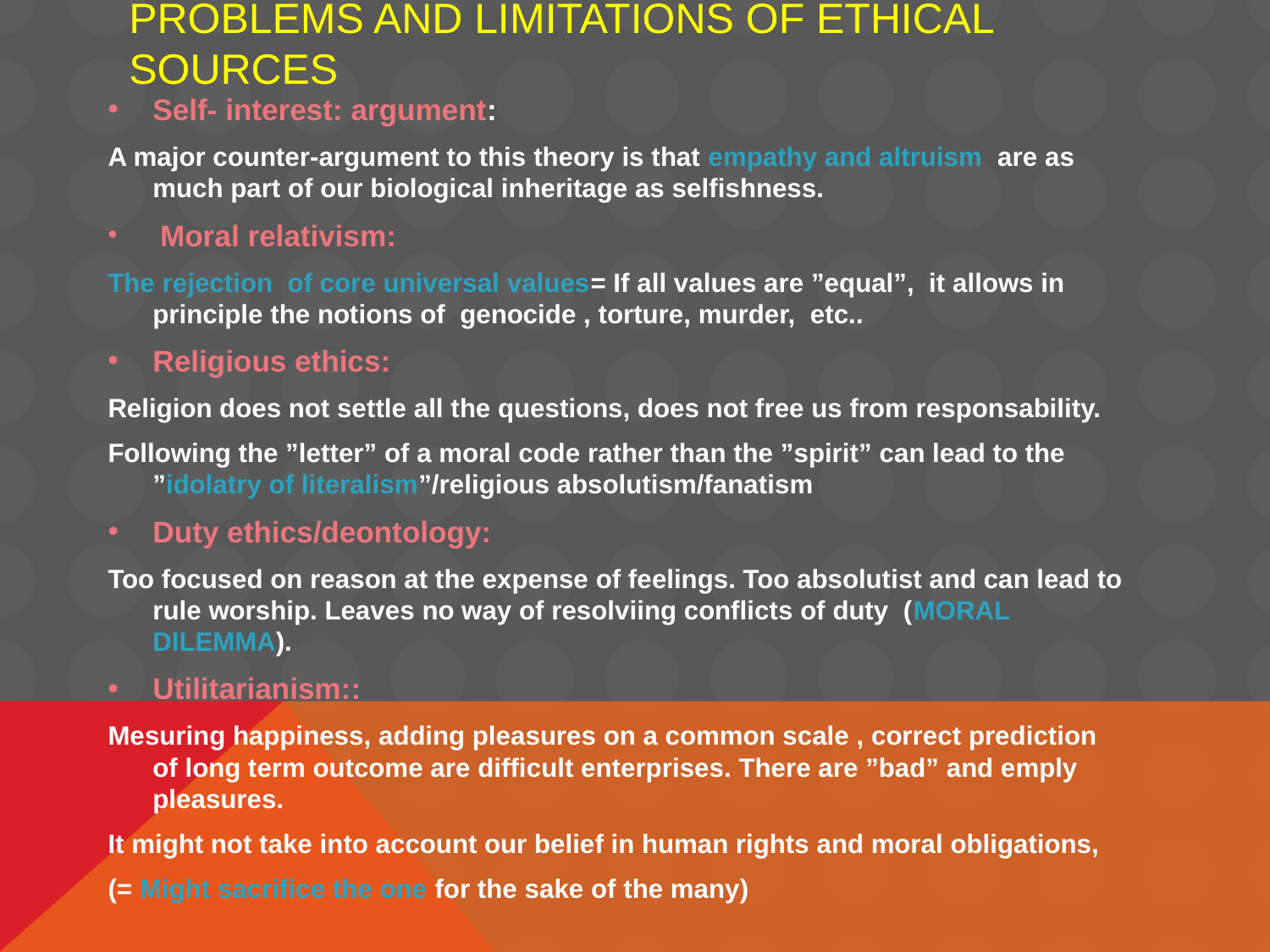

# PROBLEMS AND LIMITATIONS OF ETHICAL SOURCES
Self- interest: argument:
A major counter-argument to this theory is that empathy and altruism  are as much part of our biological inheritage as selfishness.
 Moral relativism:
The rejection  of core universal values= If all values are ”equal”,  it allows in principle the notions of  genocide , torture, murder,  etc..
Religious ethics:
Religion does not settle all the questions, does not free us from responsability.
Following the ”letter” of a moral code rather than the ”spirit” can lead to the ”idolatry of literalism”/religious absolutism/fanatism
Duty ethics/deontology:
Too focused on reason at the expense of feelings. Too absolutist and can lead to rule worship. Leaves no way of resolviing conflicts of duty  (MORAL DILEMMA).
Utilitarianism::
Mesuring happiness, adding pleasures on a common scale , correct prediction of long term outcome are difficult enterprises. There are ”bad” and emply pleasures.
It might not take into account our belief in human rights and moral obligations,
(= Might sacrifice the one for the sake of the many)